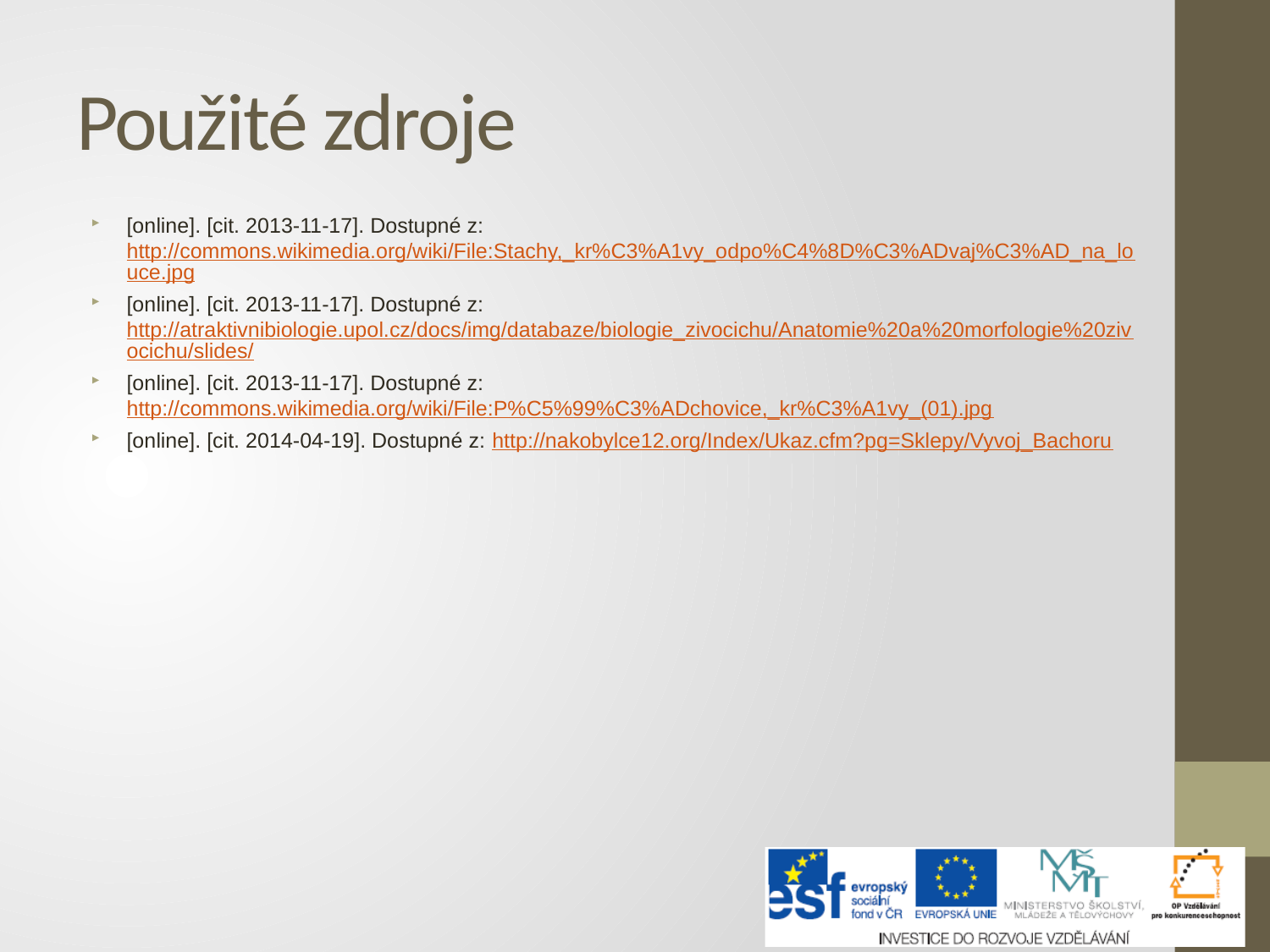

# Použité zdroje
[online]. [cit. 2013-11-17]. Dostupné z: http://commons.wikimedia.org/wiki/File:Stachy,_kr%C3%A1vy_odpo%C4%8D%C3%ADvaj%C3%AD_na_louce.jpg
[online]. [cit. 2013-11-17]. Dostupné z: http://atraktivnibiologie.upol.cz/docs/img/databaze/biologie_zivocichu/Anatomie%20a%20morfologie%20zivocichu/slides/
[online]. [cit. 2013-11-17]. Dostupné z: http://commons.wikimedia.org/wiki/File:P%C5%99%C3%ADchovice,_kr%C3%A1vy_(01).jpg
[online]. [cit. 2014-04-19]. Dostupné z: http://nakobylce12.org/Index/Ukaz.cfm?pg=Sklepy/Vyvoj_Bachoru